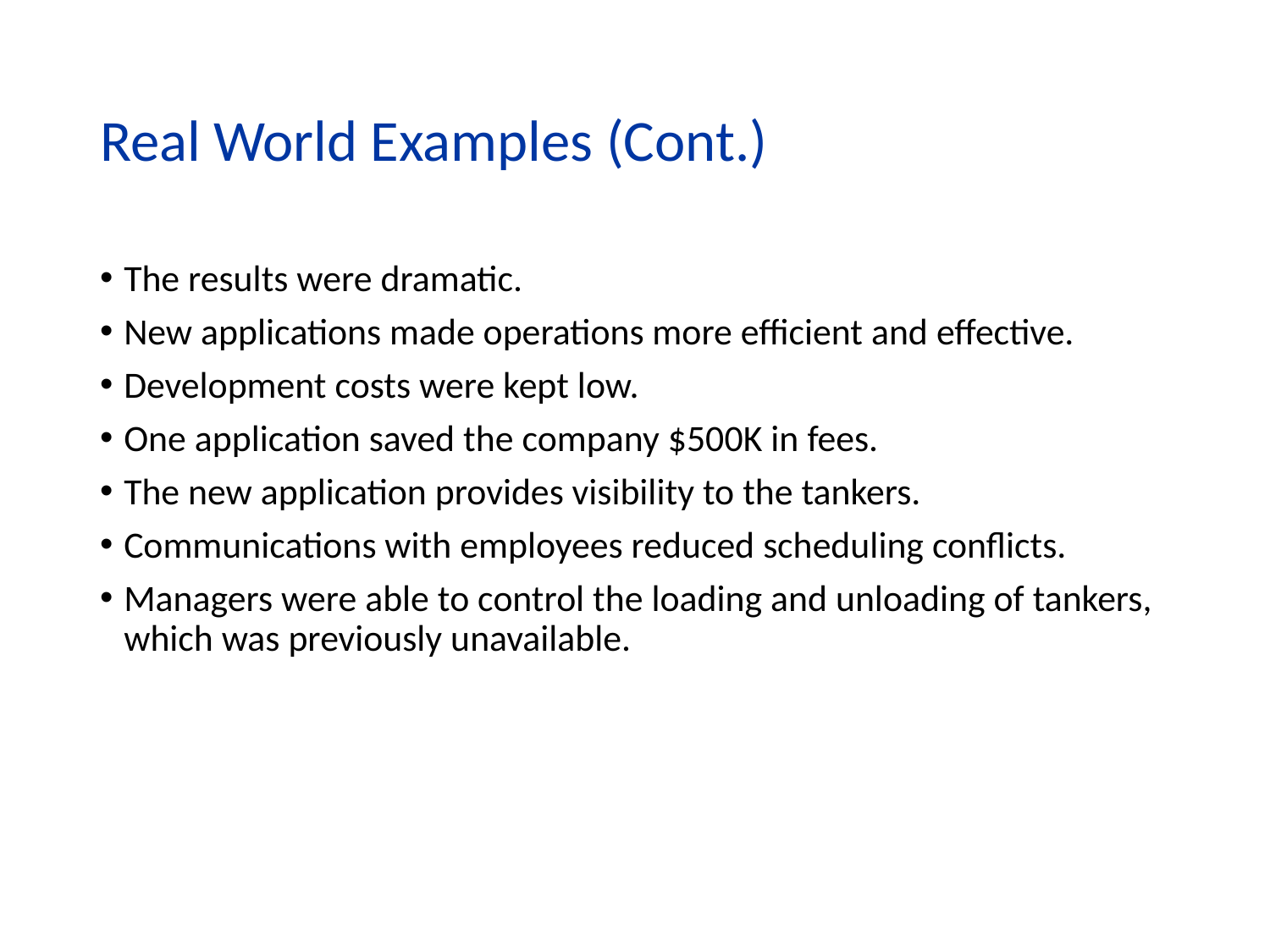

# Real World Examples (Cont.)
The results were dramatic.
New applications made operations more efficient and effective.
Development costs were kept low.
One application saved the company $500K in fees.
The new application provides visibility to the tankers.
Communications with employees reduced scheduling conflicts.
Managers were able to control the loading and unloading of tankers, which was previously unavailable.